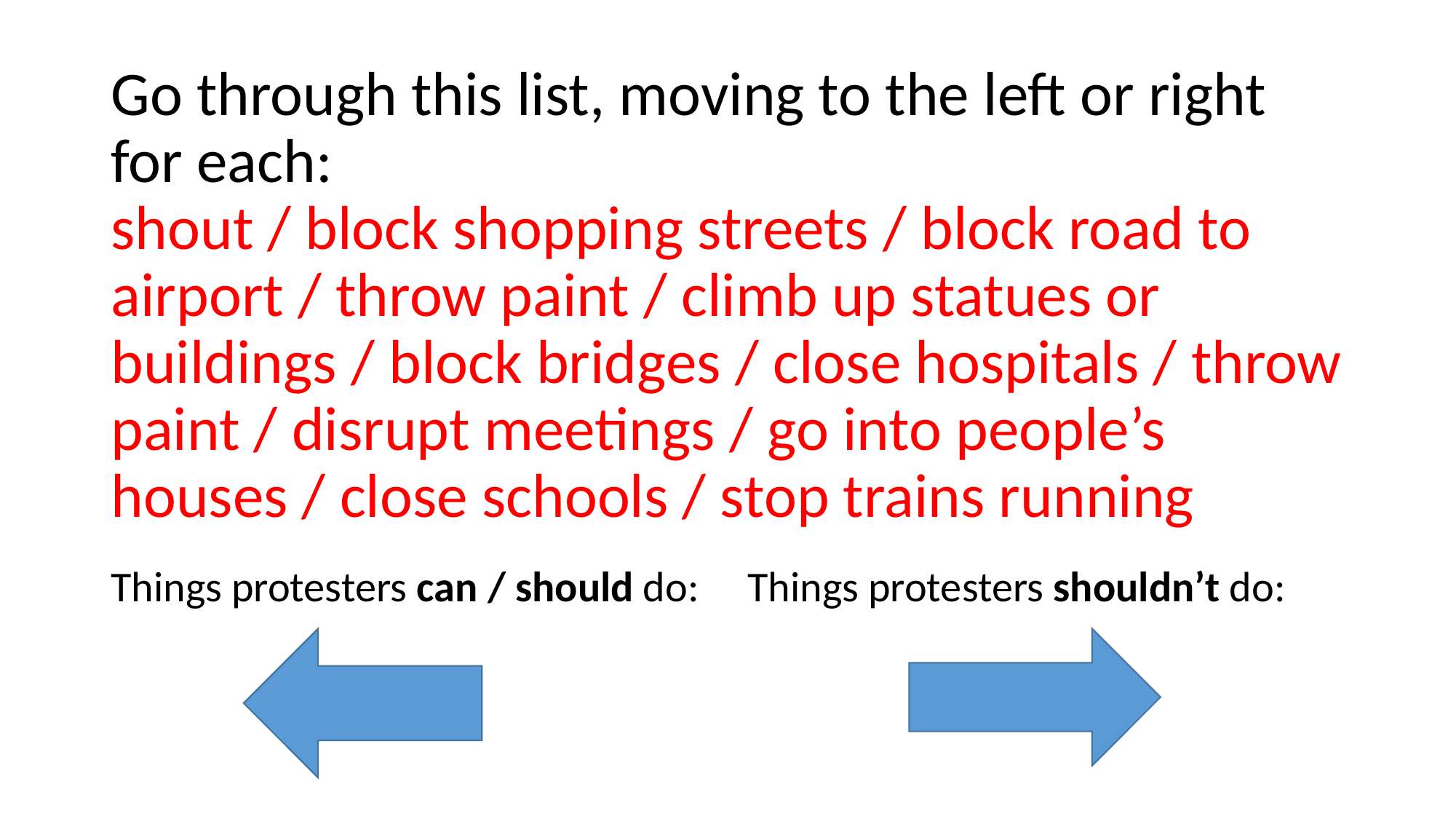

# Go through this list, moving to the left or right for each: shout / block shopping streets / block road to airport / throw paint / climb up statues or buildings / block bridges / close hospitals / throw paint / disrupt meetings / go into people’s houses / close schools / stop trains running
Things protesters can / should do:
Things protesters shouldn’t do: